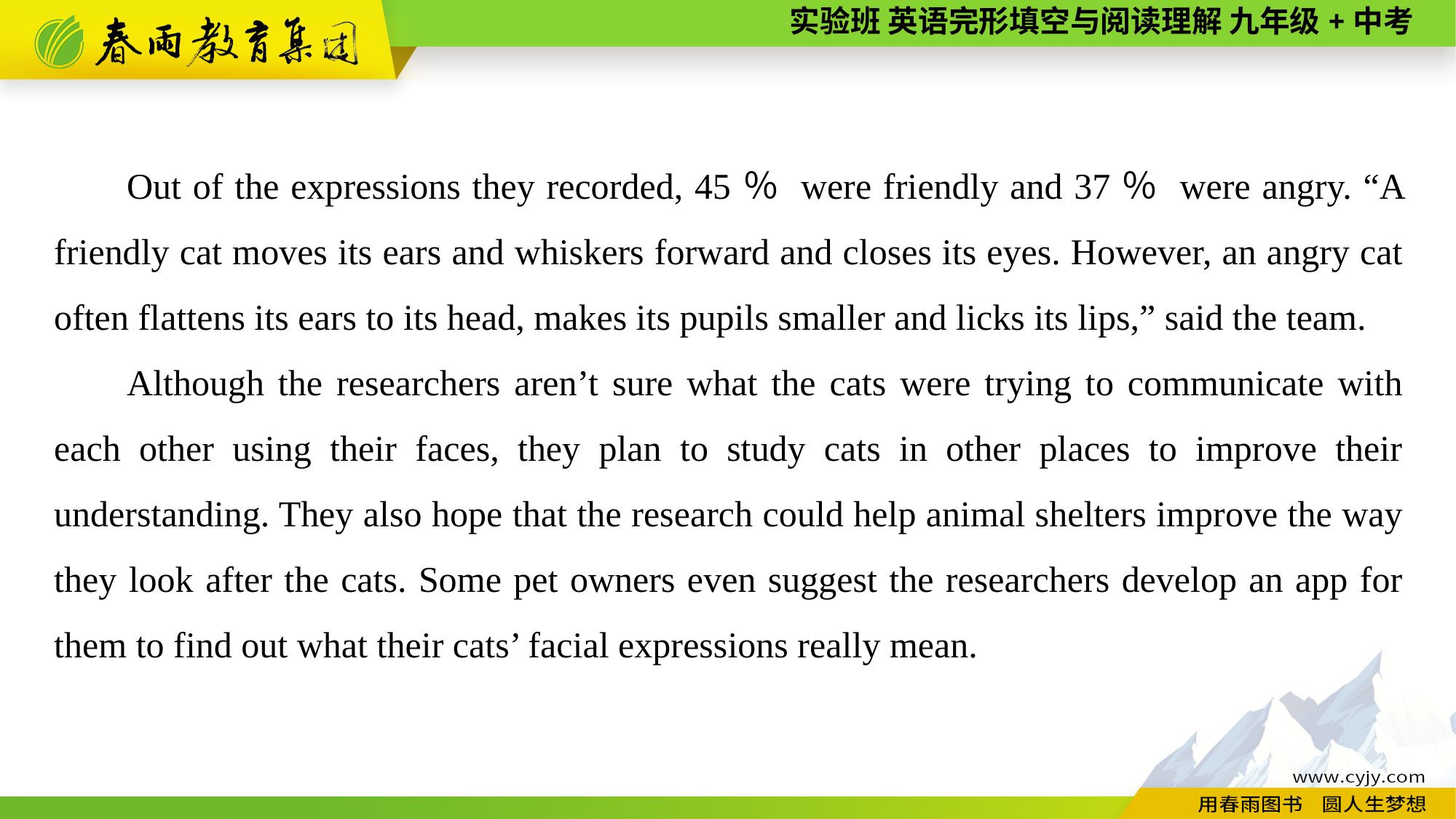

Out of the expressions they recorded, 45％ were friendly and 37％ were angry. “A friendly cat moves its ears and whiskers forward and closes its eyes. However, an angry cat often flattens its ears to its head, makes its pupils smaller and licks its lips,” said the team.
Although the researchers aren’t sure what the cats were trying to communicate with each other using their faces, they plan to study cats in other places to improve their understanding. They also hope that the research could help animal shelters improve the way they look after the cats. Some pet owners even suggest the researchers develop an app for them to find out what their cats’ facial expressions really mean.